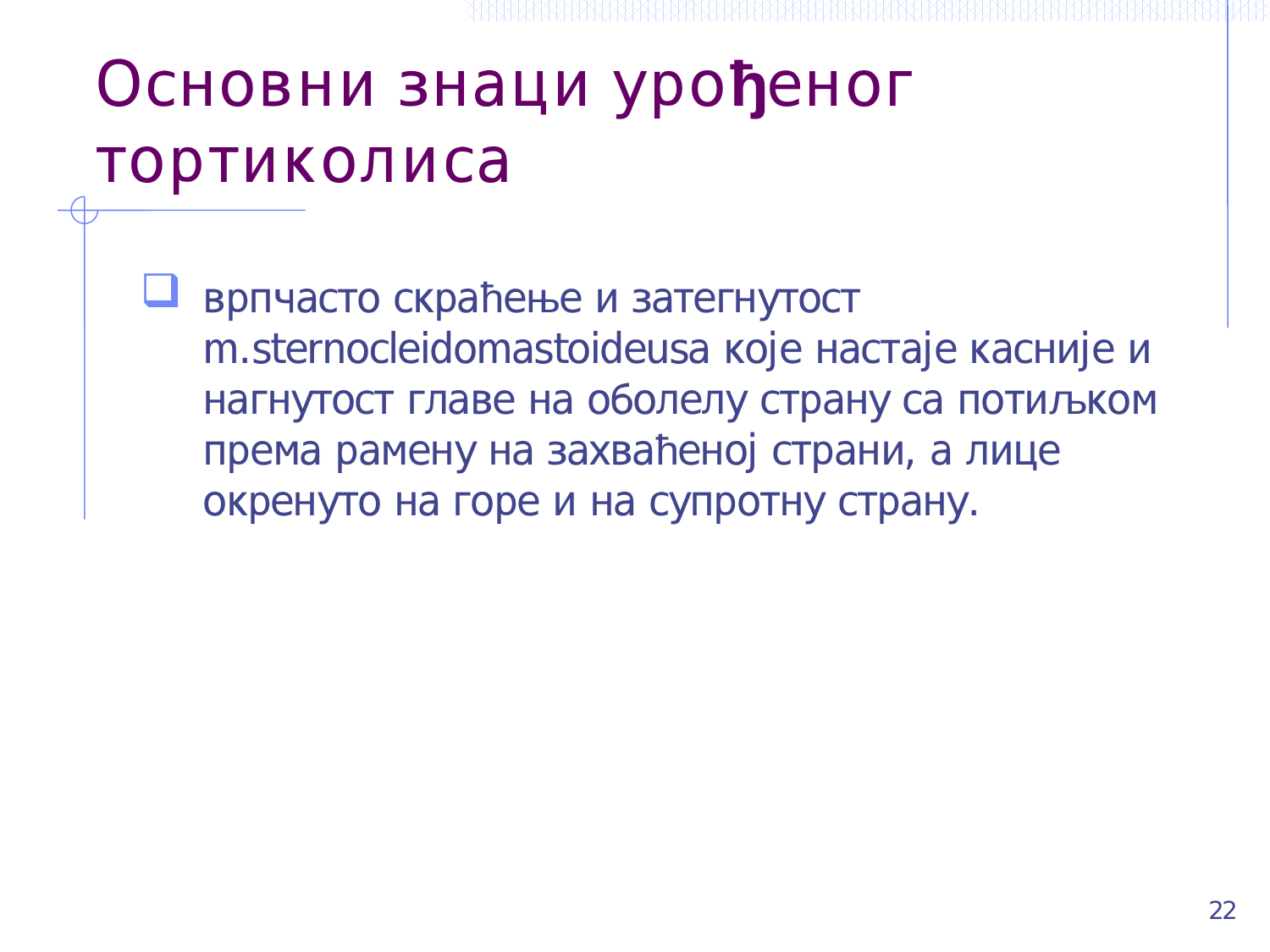

# Основни знаци урођеног тортиколиса
врпчасто скраћење и затегнутост m.sternocleidomastoideusa које настаје касније и нагнутост главе на оболелу страну са потиљком према рамену на захваћеној страни, а лице окренуто на горе и на супротну страну.

22